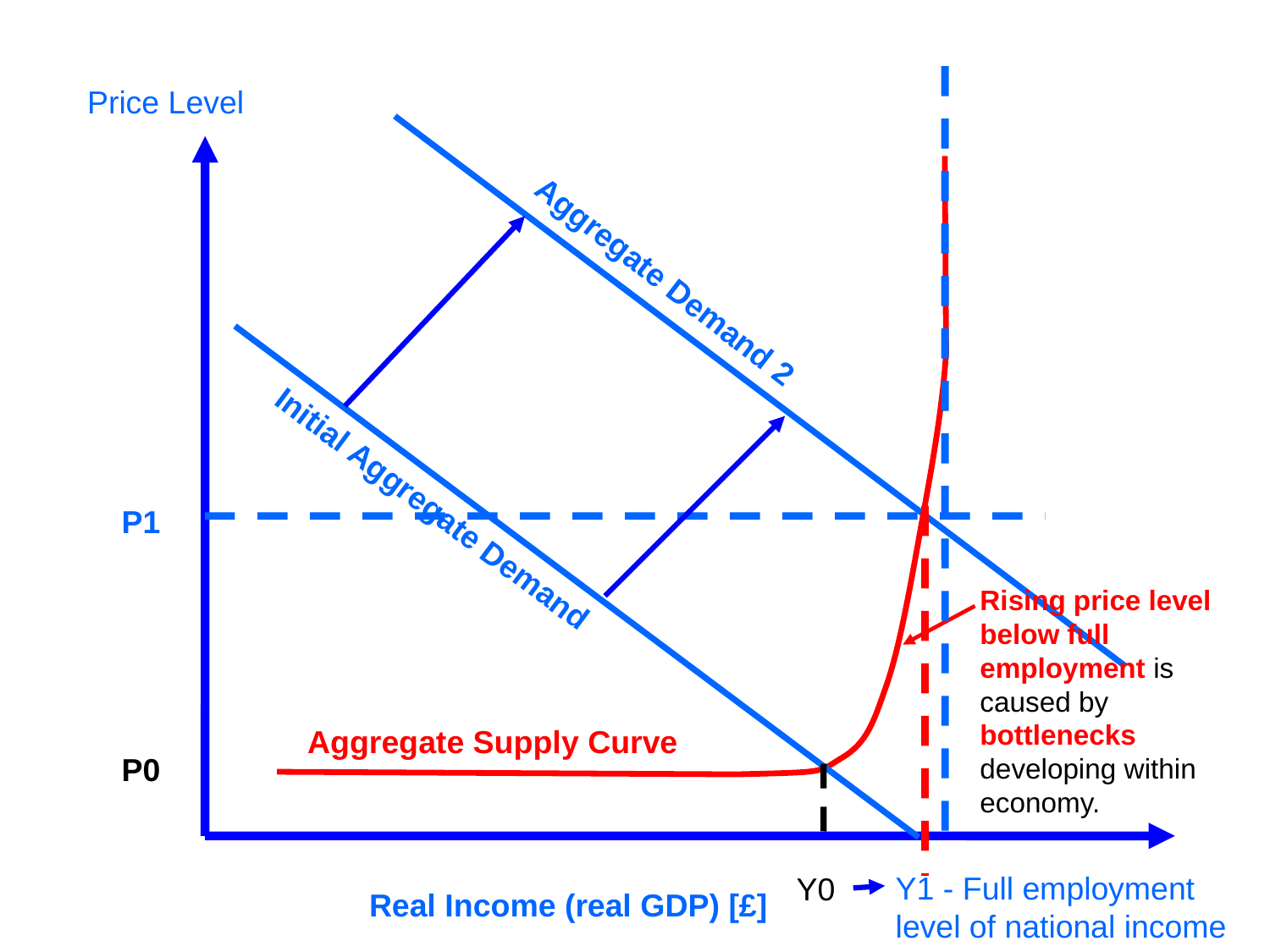

Price Level

Aggregate Demand 2

Initial Aggregate Demand
P1

Rising price level below full employment is caused by bottlenecks developing within economy.

Aggregate Supply Curve
P0

Y1 - Full employment level of national income
Y0
Real Income (real GDP) [£]